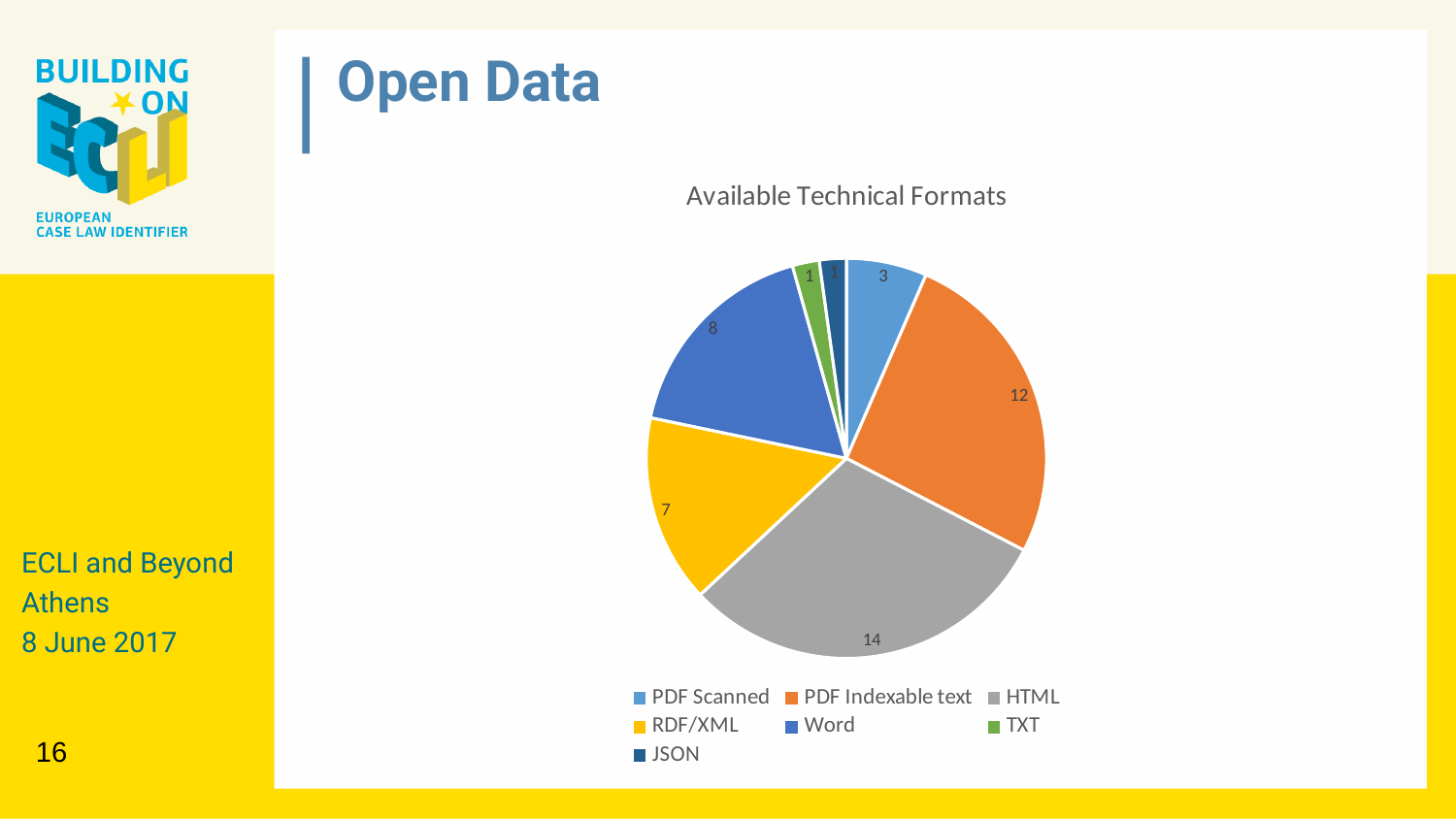

Open Data

### Chart: Available Technical Formats

| Category |  |
|---|---|
| PDF Scanned | 3.0 |
| PDF Indexable text | 12.0 |
| HTML | 14.0 |
| RDF/XML | 7.0 |
| Word | 8.0 |
| TXT | 1.0 |
| JSON | 1.0 |
ECLI and Beyond
Athens
8 June 2017
16